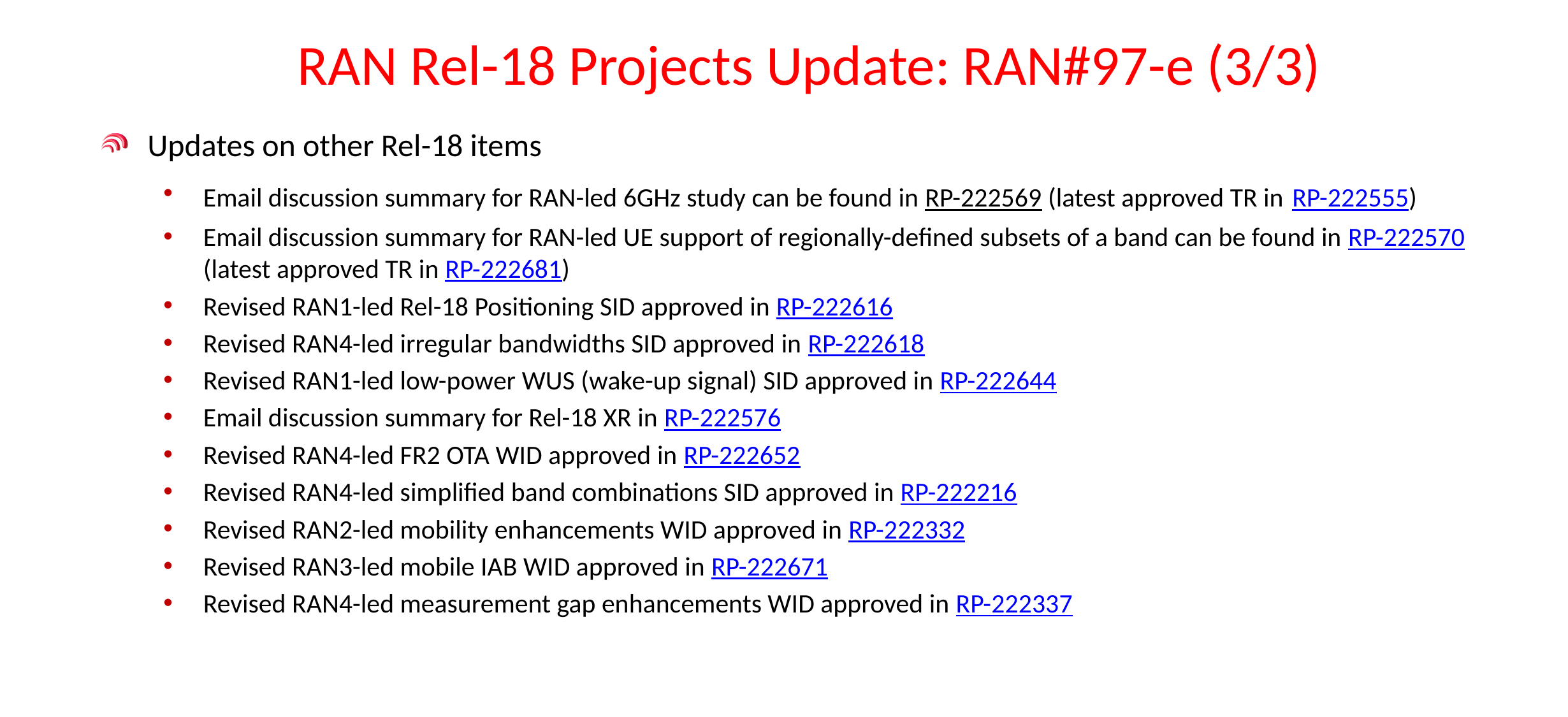

# RAN Rel-18 Projects Update: RAN#97-e (3/3)
Updates on other Rel-18 items
Email discussion summary for RAN-led 6GHz study can be found in RP-222569 (latest approved TR in RP-222555)
Email discussion summary for RAN-led UE support of regionally-defined subsets of a band can be found in RP-222570 (latest approved TR in RP-222681)
Revised RAN1-led Rel-18 Positioning SID approved in RP-222616
Revised RAN4-led irregular bandwidths SID approved in RP-222618
Revised RAN1-led low-power WUS (wake-up signal) SID approved in RP-222644
Email discussion summary for Rel-18 XR in RP-222576
Revised RAN4-led FR2 OTA WID approved in RP-222652
Revised RAN4-led simplified band combinations SID approved in RP-222216
Revised RAN2-led mobility enhancements WID approved in RP-222332
Revised RAN3-led mobile IAB WID approved in RP-222671
Revised RAN4-led measurement gap enhancements WID approved in RP-222337